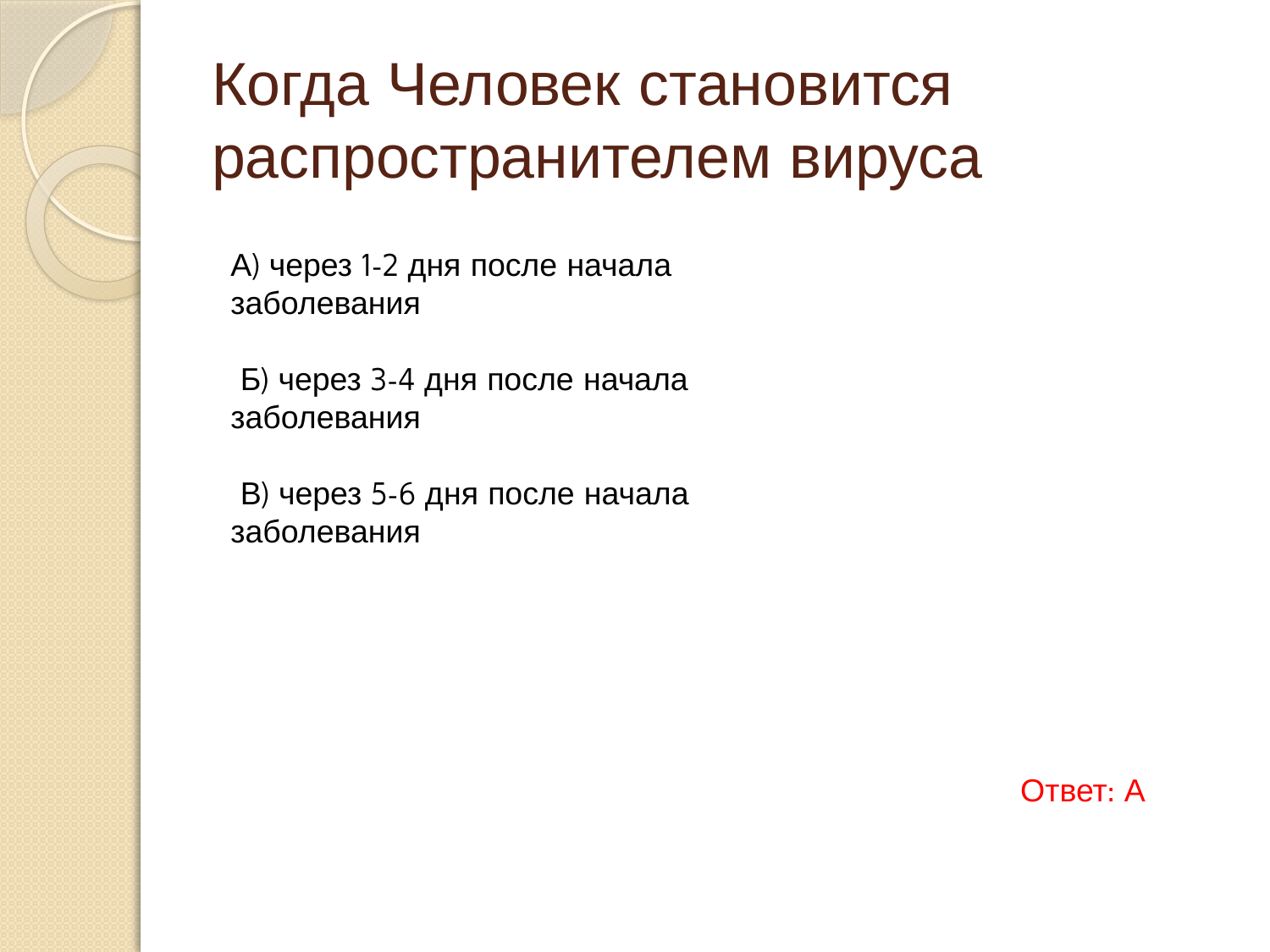

# Когда Человек становится распространителем вируса
А) через 1-2 дня после начала заболевания

 Б) через 3-4 дня после начала заболевания

 В) через 5-6 дня после начала заболевания
Ответ: А